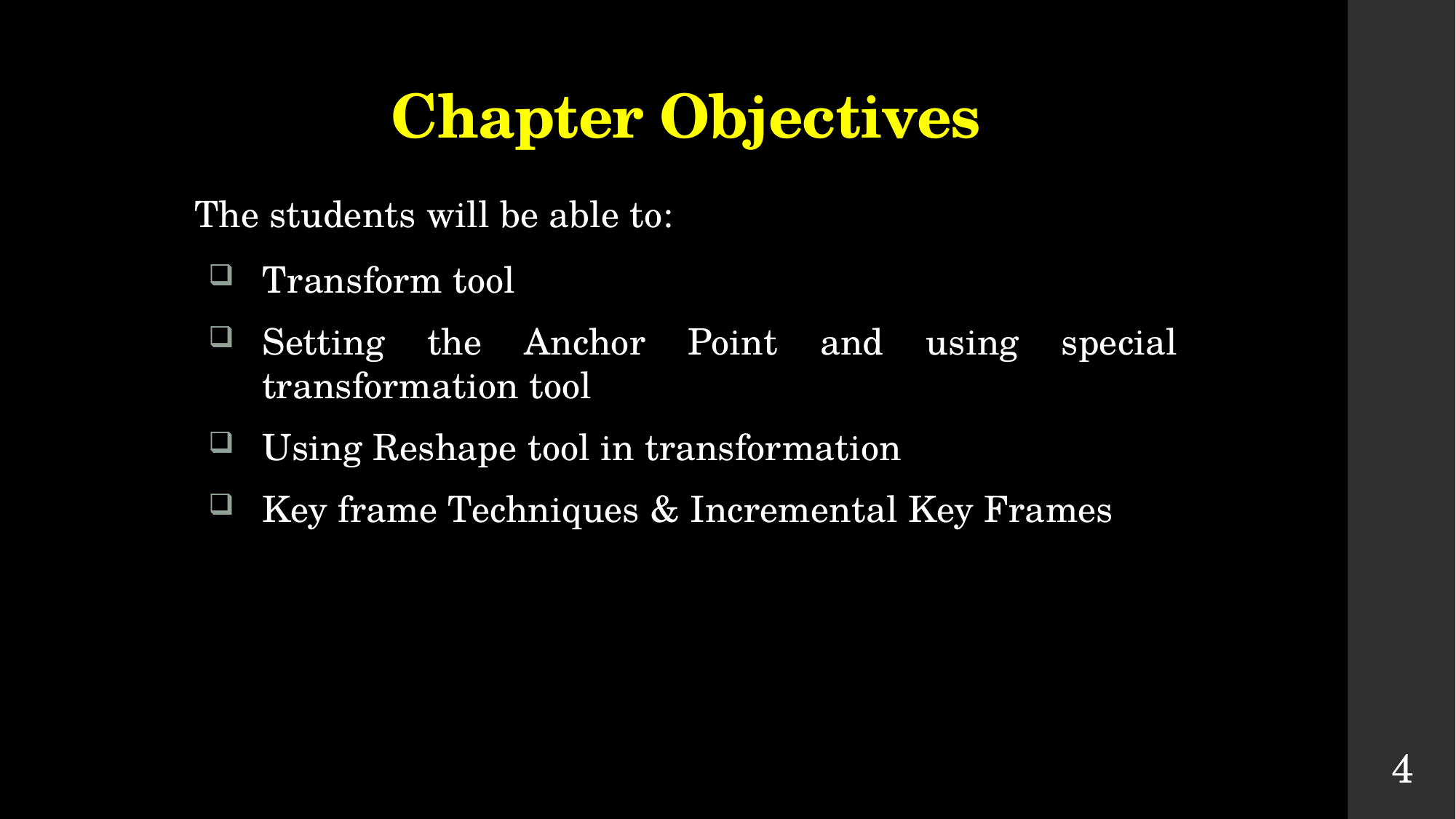

# Chapter Objectives
The students will be able to:
Transform tool
Setting the Anchor Point and using special transformation tool
Using Reshape tool in transformation
Key frame Techniques & Incremental Key Frames
4